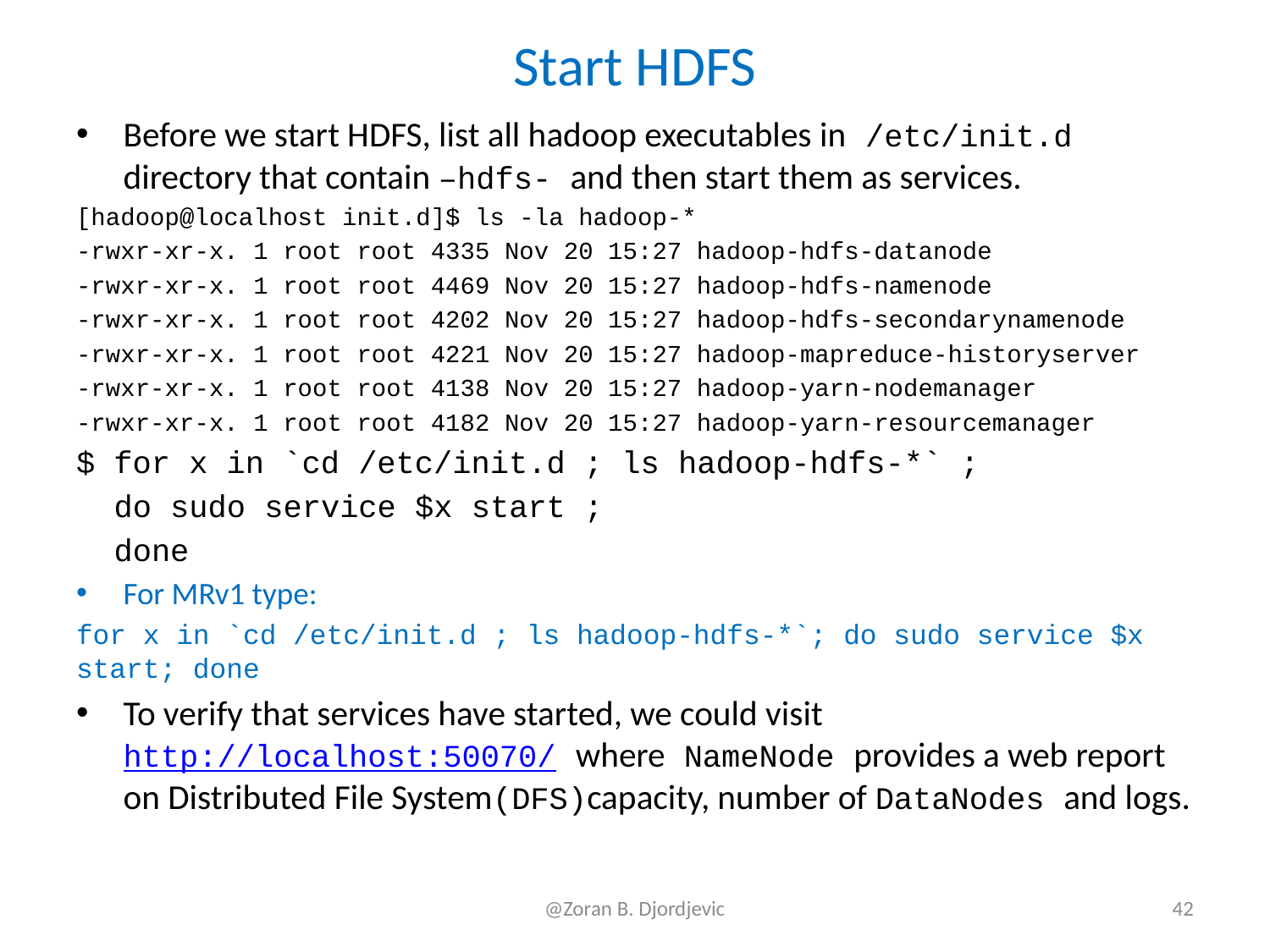

# Start HDFS
Before we start HDFS, list all hadoop executables in /etc/init.d  directory that contain –hdfs- and then start them as services.
[hadoop@localhost init.d]$ ls -la hadoop-*
-rwxr-xr-x. 1 root root 4335 Nov 20 15:27 hadoop-hdfs-datanode
-rwxr-xr-x. 1 root root 4469 Nov 20 15:27 hadoop-hdfs-namenode
-rwxr-xr-x. 1 root root 4202 Nov 20 15:27 hadoop-hdfs-secondarynamenode
-rwxr-xr-x. 1 root root 4221 Nov 20 15:27 hadoop-mapreduce-historyserver
-rwxr-xr-x. 1 root root 4138 Nov 20 15:27 hadoop-yarn-nodemanager
-rwxr-xr-x. 1 root root 4182 Nov 20 15:27 hadoop-yarn-resourcemanager
$ for x in `cd /etc/init.d ; ls hadoop-hdfs-*` ;
  do sudo service $x start ;
  done
For MRv1 type:
for x in `cd /etc/init.d ; ls hadoop-hdfs-*`; do sudo service $x start; done
To verify that services have started, we could visit http://localhost:50070/ where NameNode provides a web report on Distributed File System(DFS)capacity, number of DataNodes and logs.

@Zoran B. Djordjevic
42